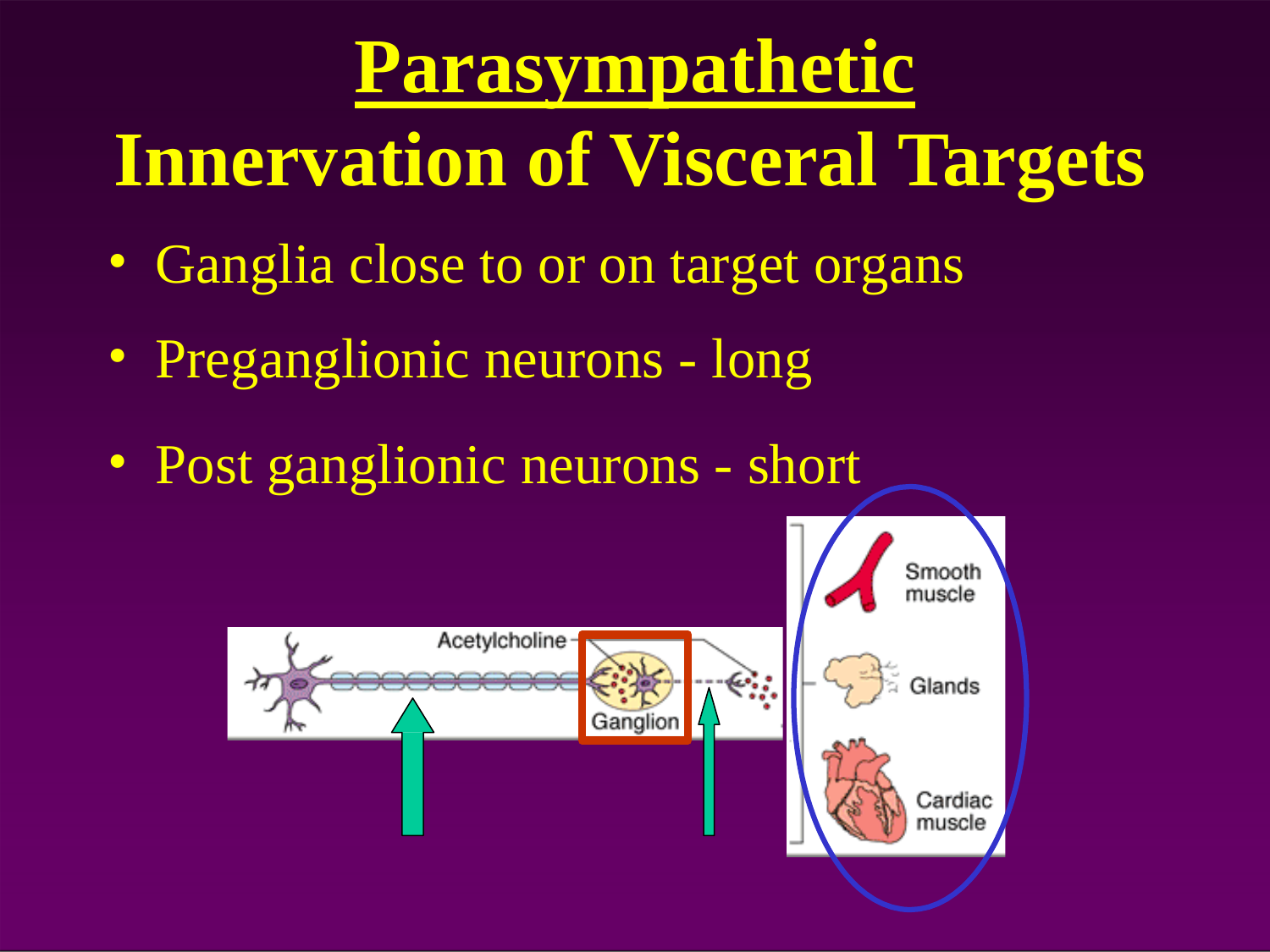

# Parasympathetic

Innervation of Visceral Targets
Ganglia close to or on target organs
Preganglionic neurons - long
Post ganglionic neurons - short